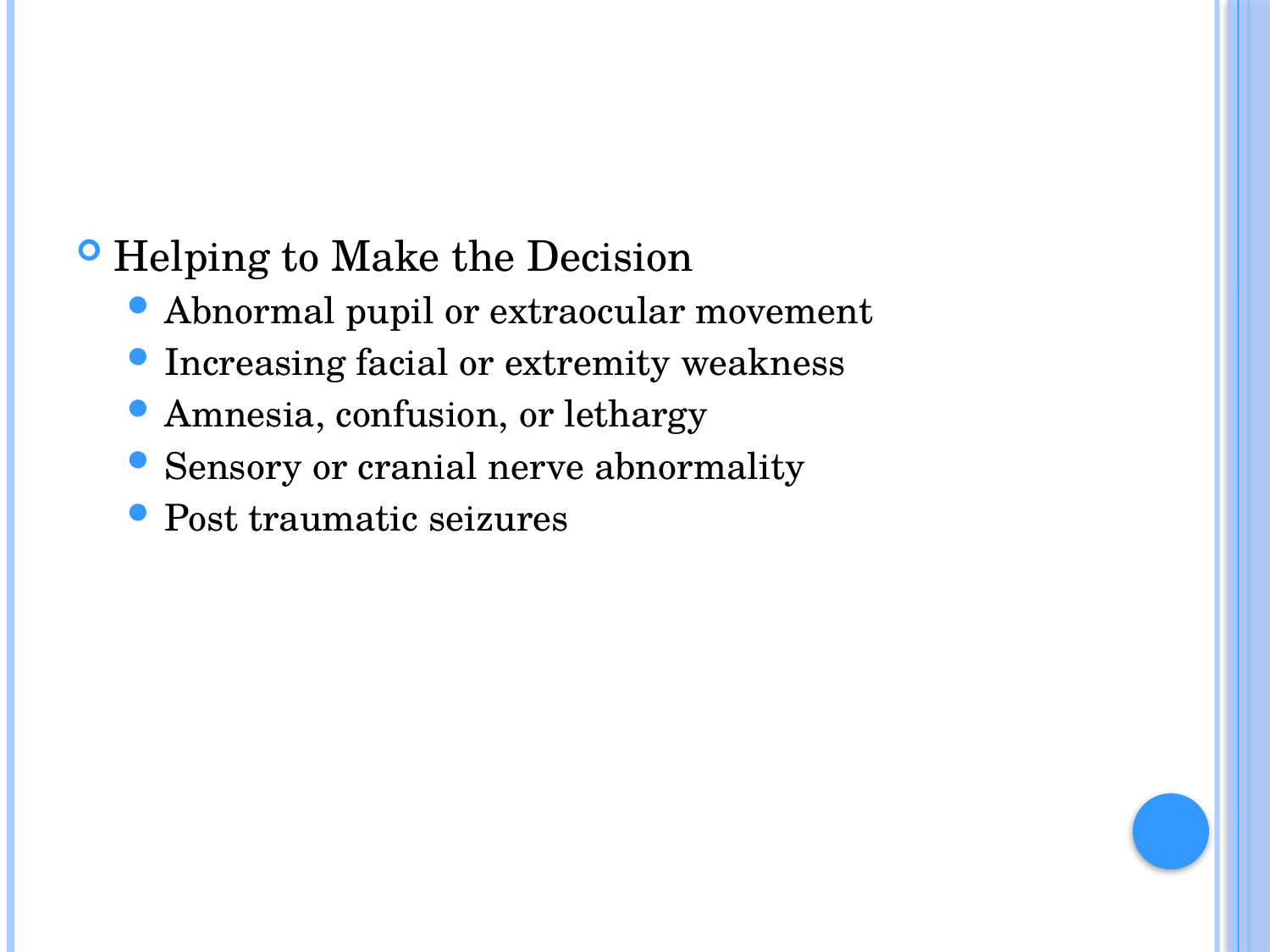

#
Helping to Make the Decision
Abnormal pupil or extraocular movement
Increasing facial or extremity weakness
Amnesia, confusion, or lethargy
Sensory or cranial nerve abnormality
Post traumatic seizures